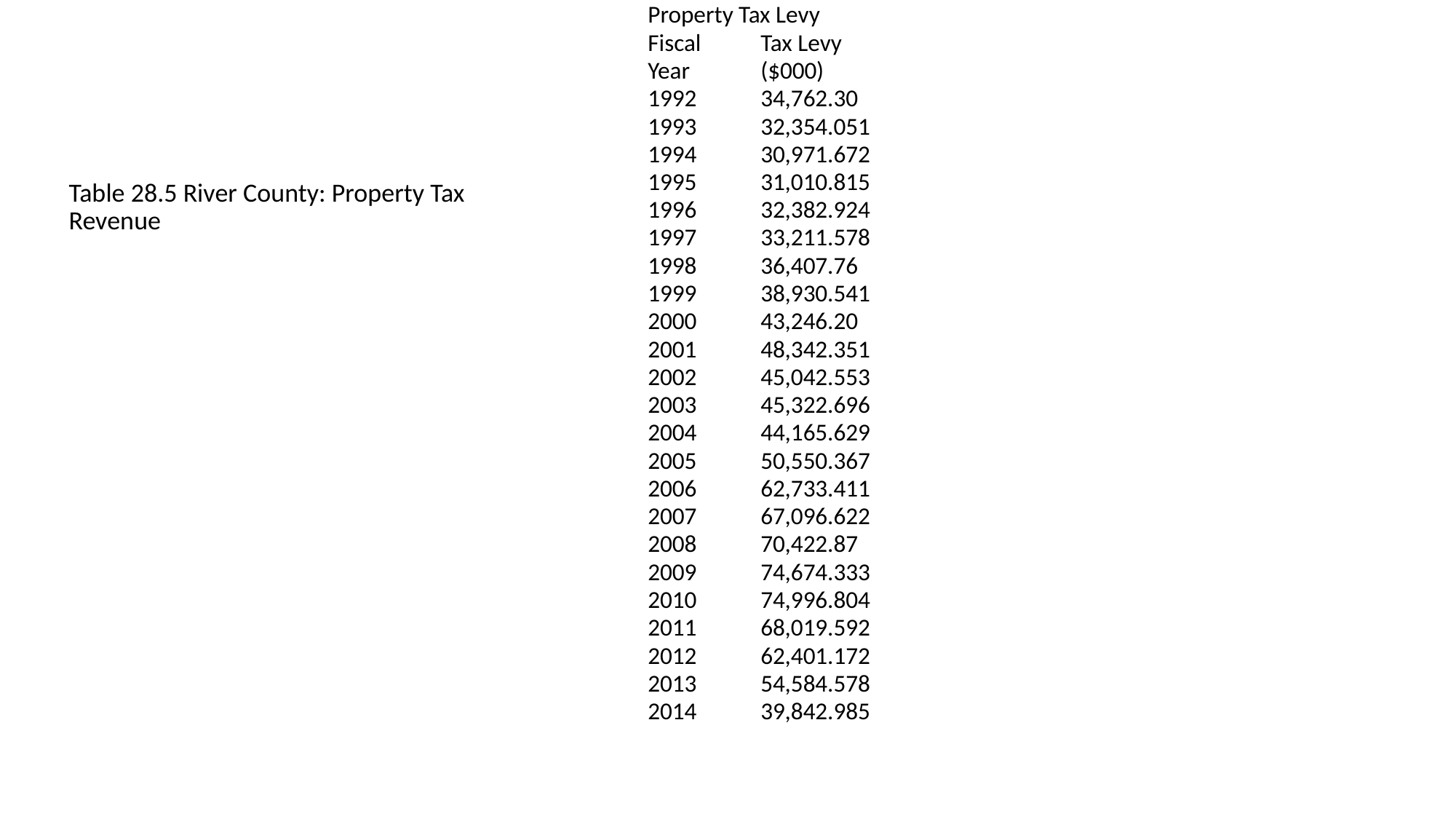

| Property Tax Levy |  |
| --- | --- |
| Fiscal Year | Tax Levy ($000) |
| 1992 | 34,762.30 |
| 1993 | 32,354.051 |
| 1994 | 30,971.672 |
| 1995 | 31,010.815 |
| 1996 | 32,382.924 |
| 1997 | 33,211.578 |
| 1998 | 36,407.76 |
| 1999 | 38,930.541 |
| 2000 | 43,246.20 |
| 2001 | 48,342.351 |
| 2002 | 45,042.553 |
| 2003 | 45,322.696 |
| 2004 | 44,165.629 |
| 2005 | 50,550.367 |
| 2006 | 62,733.411 |
| 2007 | 67,096.622 |
| 2008 | 70,422.87 |
| 2009 | 74,674.333 |
| 2010 | 74,996.804 |
| 2011 | 68,019.592 |
| 2012 | 62,401.172 |
| 2013 | 54,584.578 |
| 2014 | 39,842.985 |
# Table 28.5 River County: Property Tax Revenue